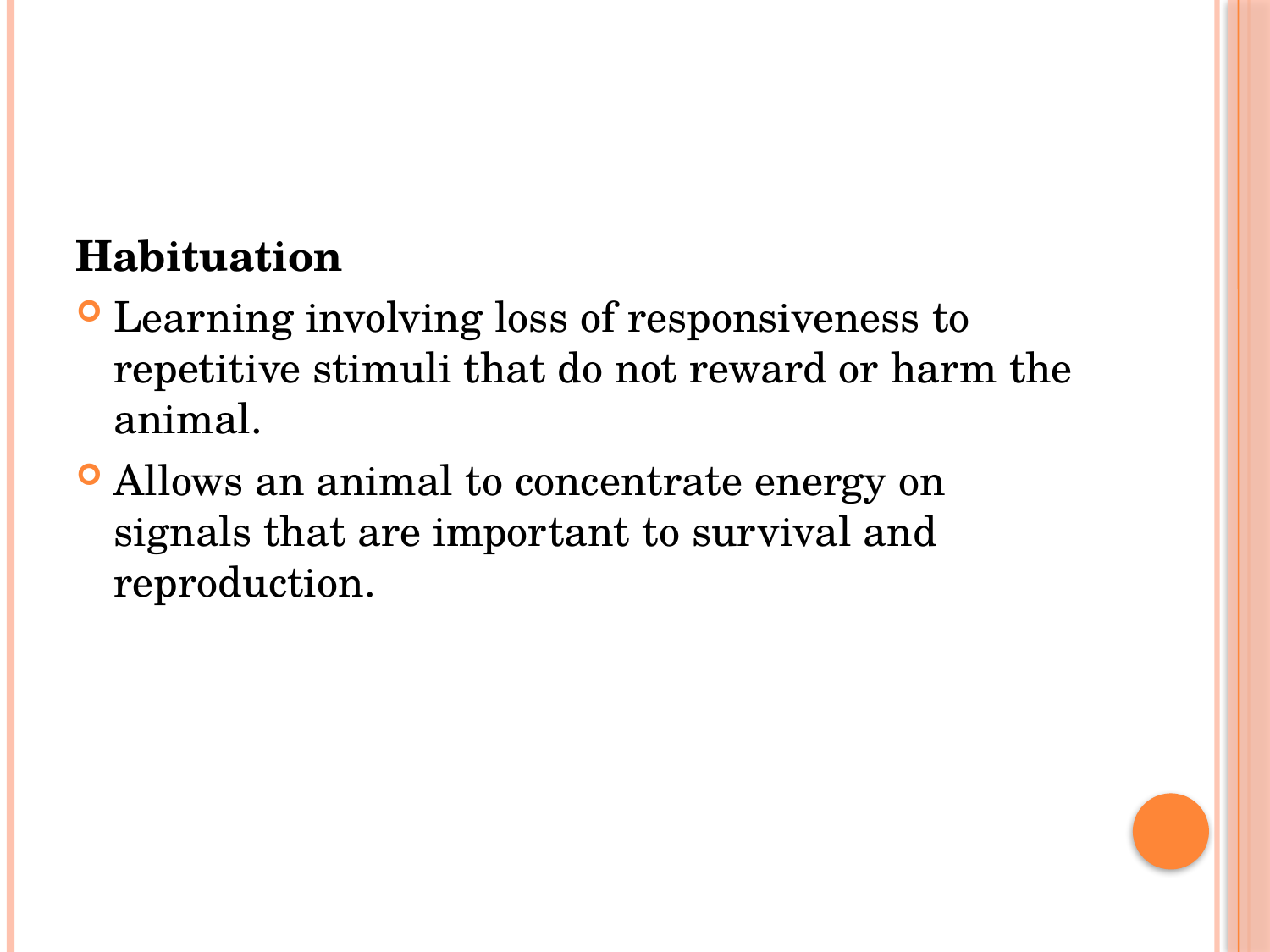

#
Habituation
Learning involving loss of responsiveness to repetitive stimuli that do not reward or harm the animal.
Allows an animal to concentrate energy on signals that are important to survival and reproduction.